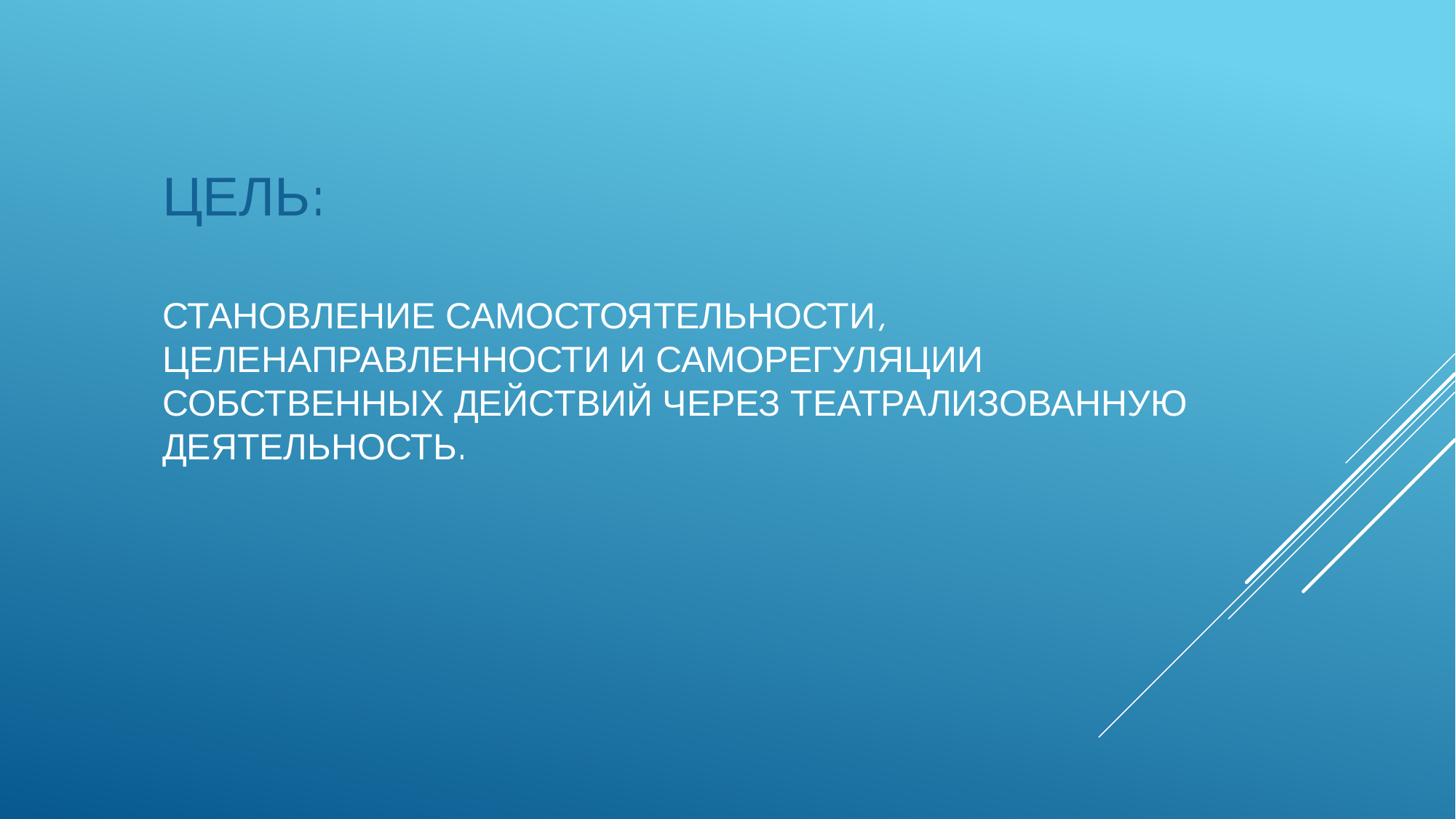

# Цель: Становление самостоятельности, целенаправленности и саморегуляции собственных действий через театрализованную деятельность.